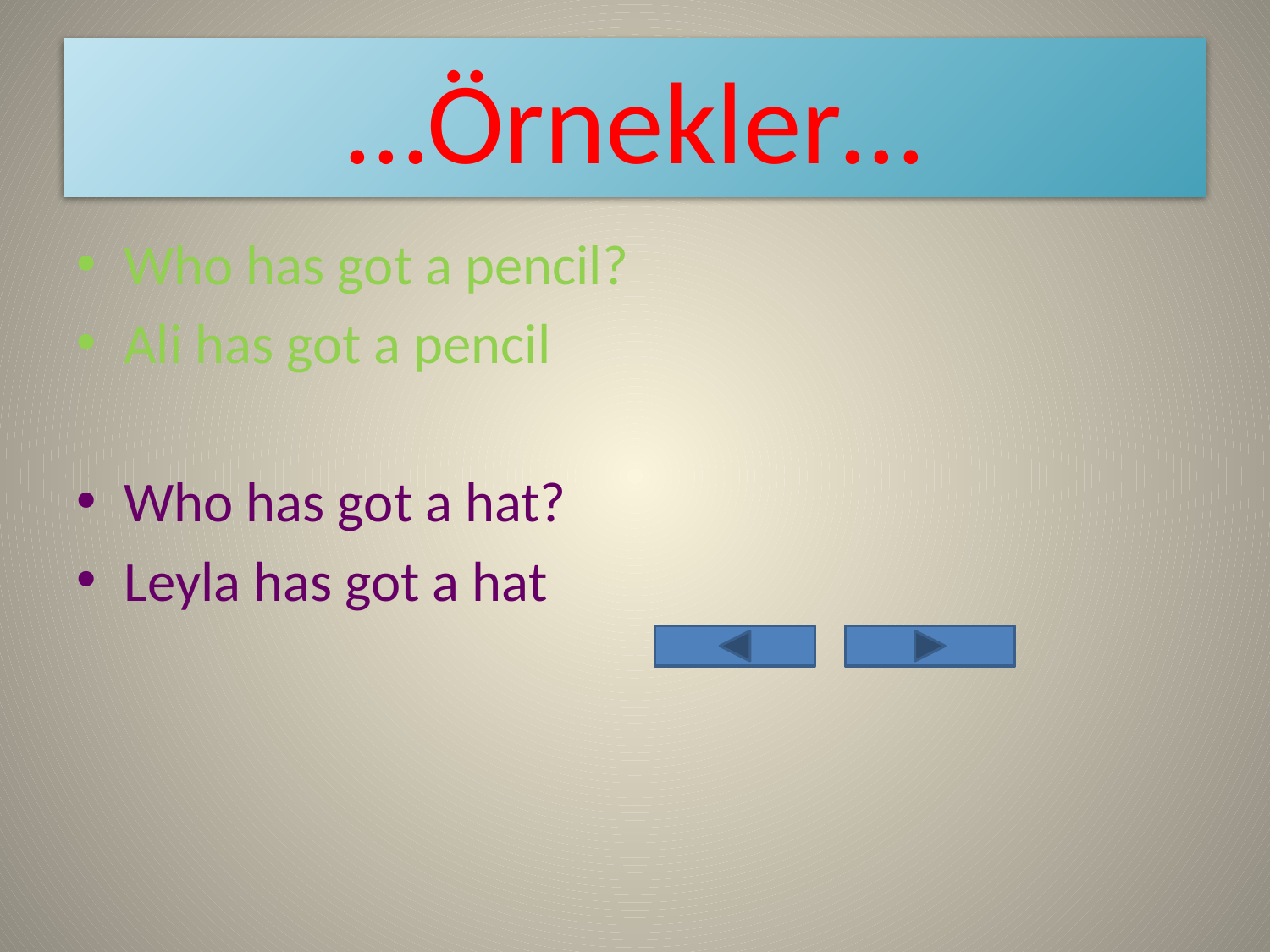

# …Örnekler…
Who has got a pencil?
Ali has got a pencil

Who has got a hat?
Leyla has got a hat